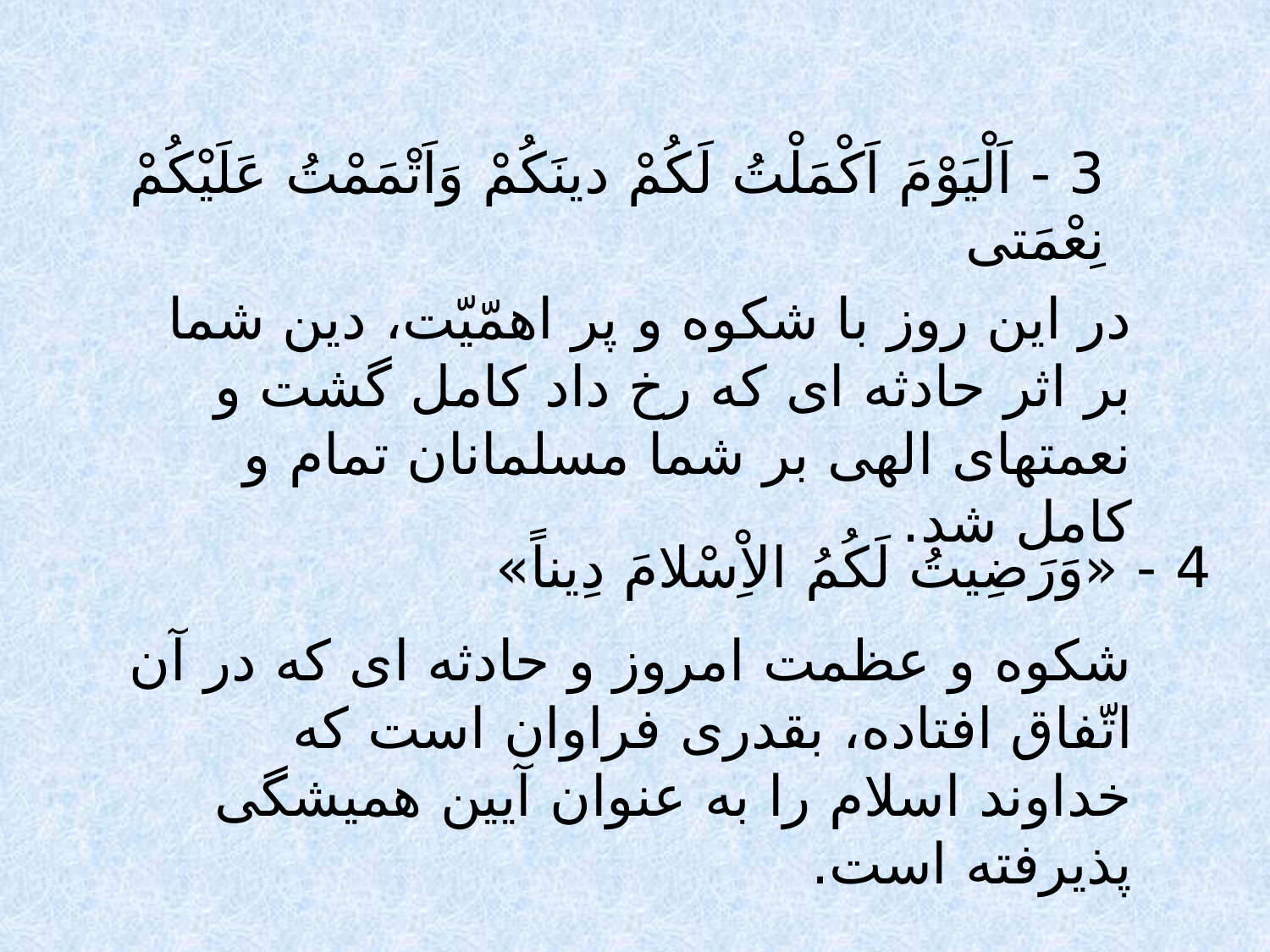

# 3 - اَلْيَوْمَ اَكْمَلْتُ لَكُمْ دينَكُمْ وَاَتْمَمْتُ عَلَيْكُمْ نِعْمَتى
در اين روز با شكوه و پر اهمّيّت، دين شما بر اثر حادثه اى كه رخ داد كامل گشت و نعمتهاى الهى بر شما مسلمانان تمام و كامل شد.
4 - «وَرَضِيتُ لَكُمُ الاِْسْلامَ دِيناً»
شكوه و عظمت امروز و حادثه اى كه در آن اتّفاق افتاده، بقدرى فراوان است كه خداوند اسلام را به عنوان آيين هميشگى پذيرفته است.